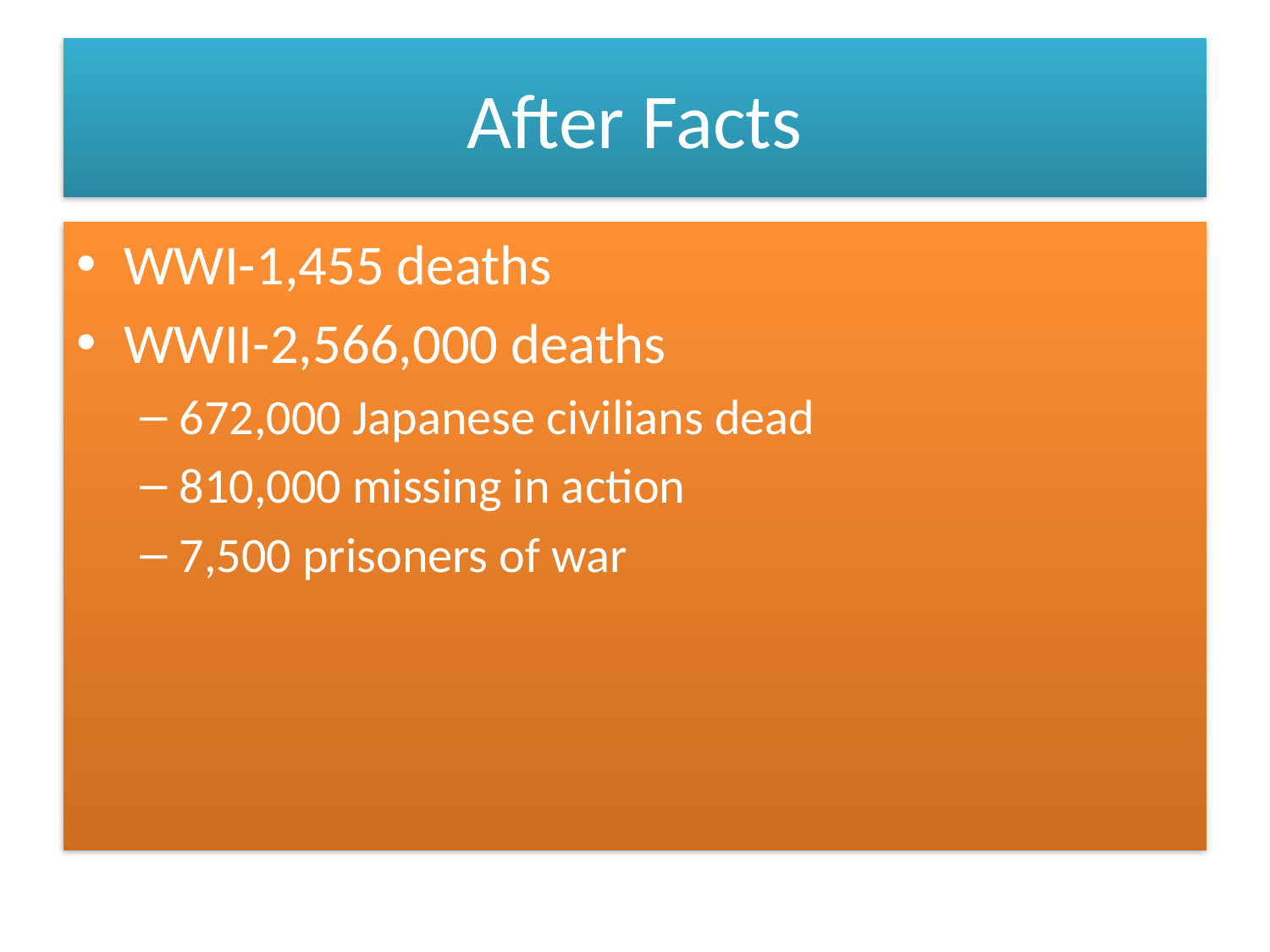

# After Facts
WWI-1,455 deaths
WWII-2,566,000 deaths
672,000 Japanese civilians dead
810,000 missing in action
7,500 prisoners of war